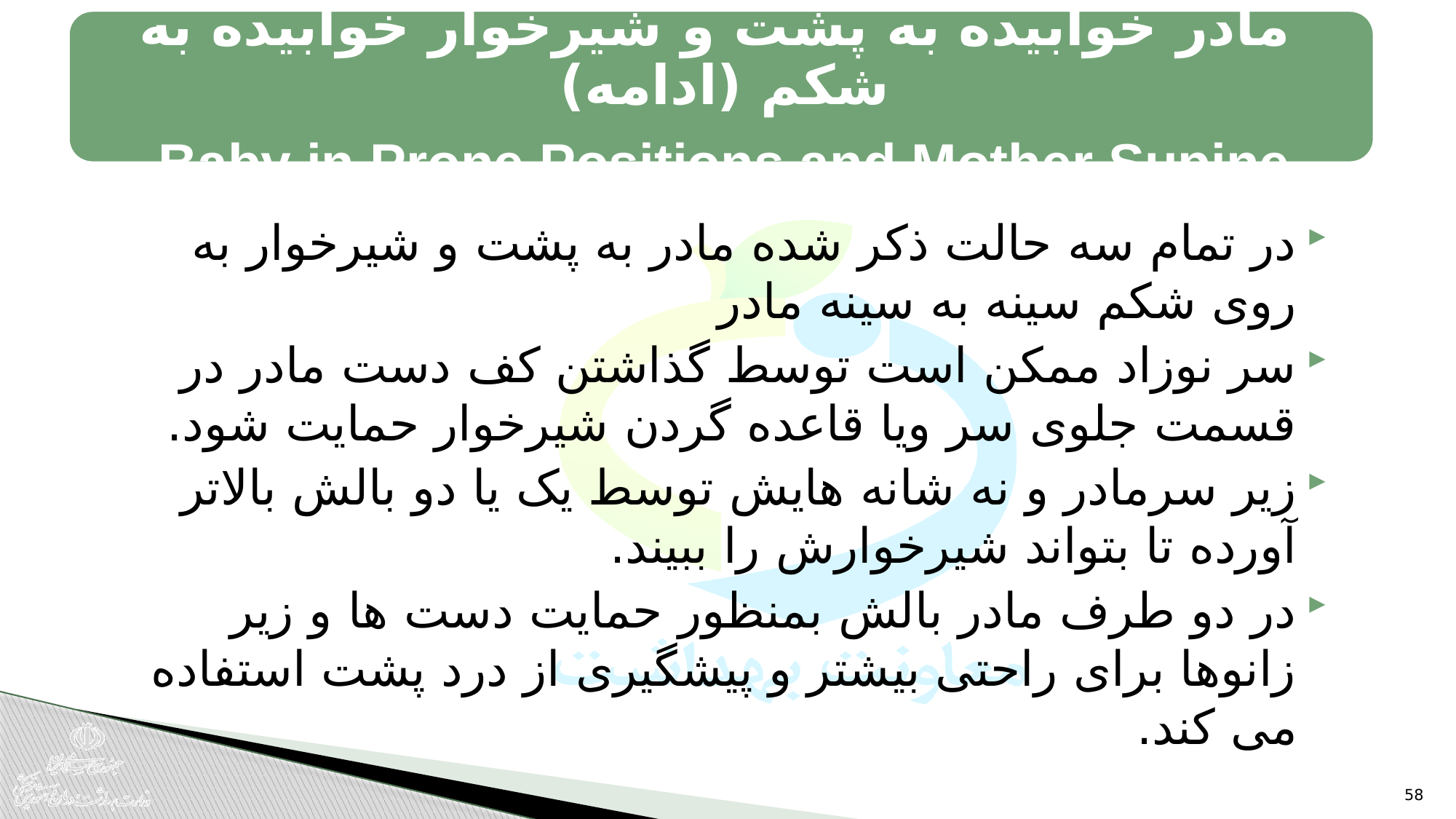

مادر خوابیده به پشت و شیرخوار خوابیده به شکم (ادامه)
 Baby in Prone Positions and Mother Supine
در تمام سه حالت ذکر شده مادر به پشت و شیرخوار به روی شکم سینه به سینه مادر
سر نوزاد ممکن است توسط گذاشتن کف دست مادر در قسمت جلوی سر ویا قاعده گردن شیرخوار حمایت شود.
زیر سرمادر و نه شانه هایش توسط یک یا دو بالش بالاتر آورده تا بتواند شیرخوارش را ببیند.
در دو طرف مادر بالش بمنظور حمایت دست ها و زیر زانوها برای راحتی بیشتر و پیشگیری از درد پشت استفاده می کند.
58